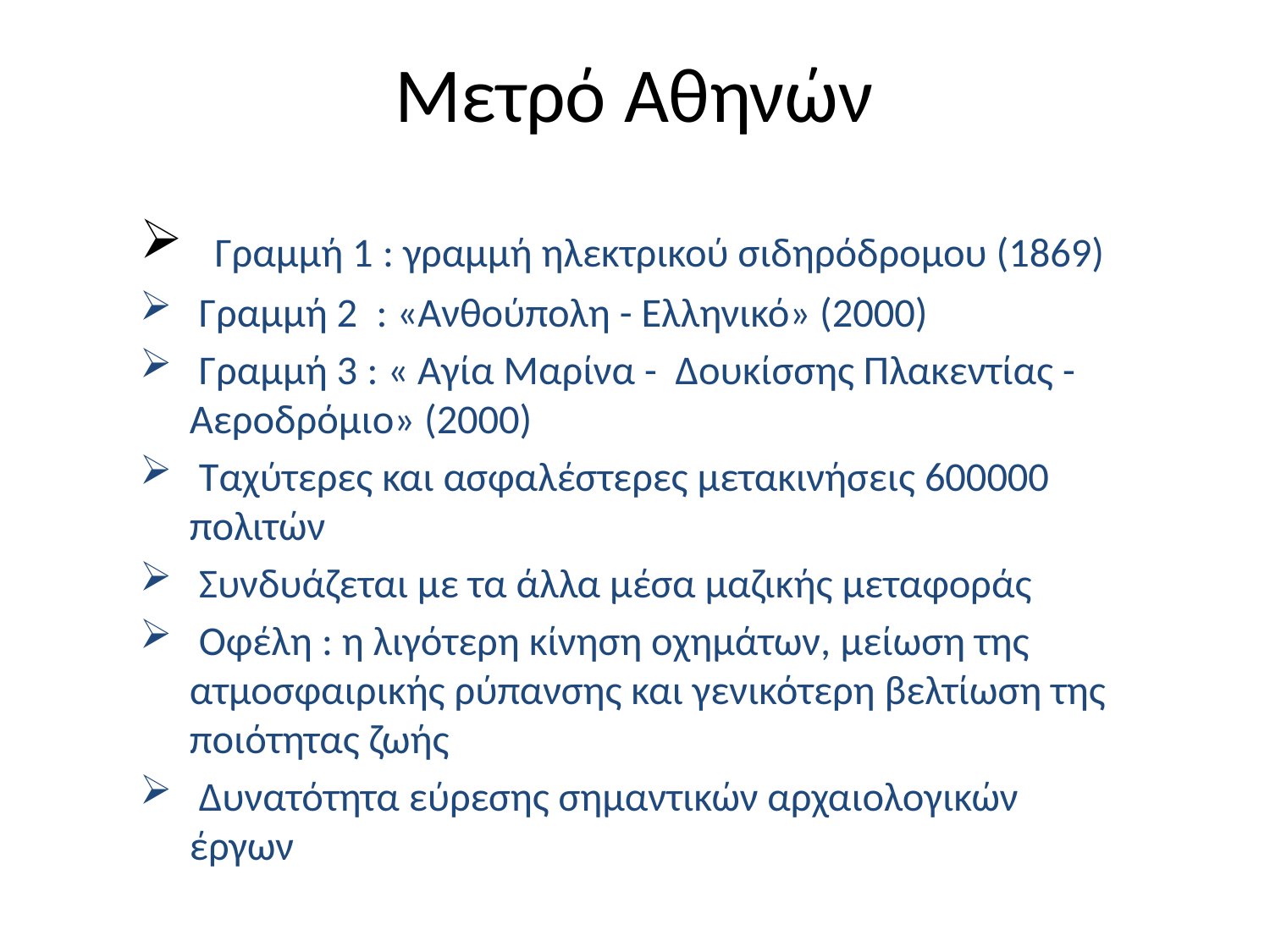

# Μετρό Αθηνών
  Γραμμή 1 : γραμμή ηλεκτρικού σιδηρόδρομου (1869)
 Γραμμή 2  : «Ανθούπολη - Ελληνικό» (2000)
 Γραμμή 3 : « Αγία Μαρίνα -  Δουκίσσης Πλακεντίας -  Αεροδρόμιο» (2000)
 Ταχύτερες και ασφαλέστερες μετακινήσεις 600000 πολιτών
 Συνδυάζεται με τα άλλα μέσα μαζικής μεταφοράς
 Οφέλη : η λιγότερη κίνηση οχημάτων, μείωση της ατμοσφαιρικής ρύπανσης και γενικότερη βελτίωση της ποιότητας ζωής
 Δυνατότητα εύρεσης σημαντικών αρχαιολογικών έργων